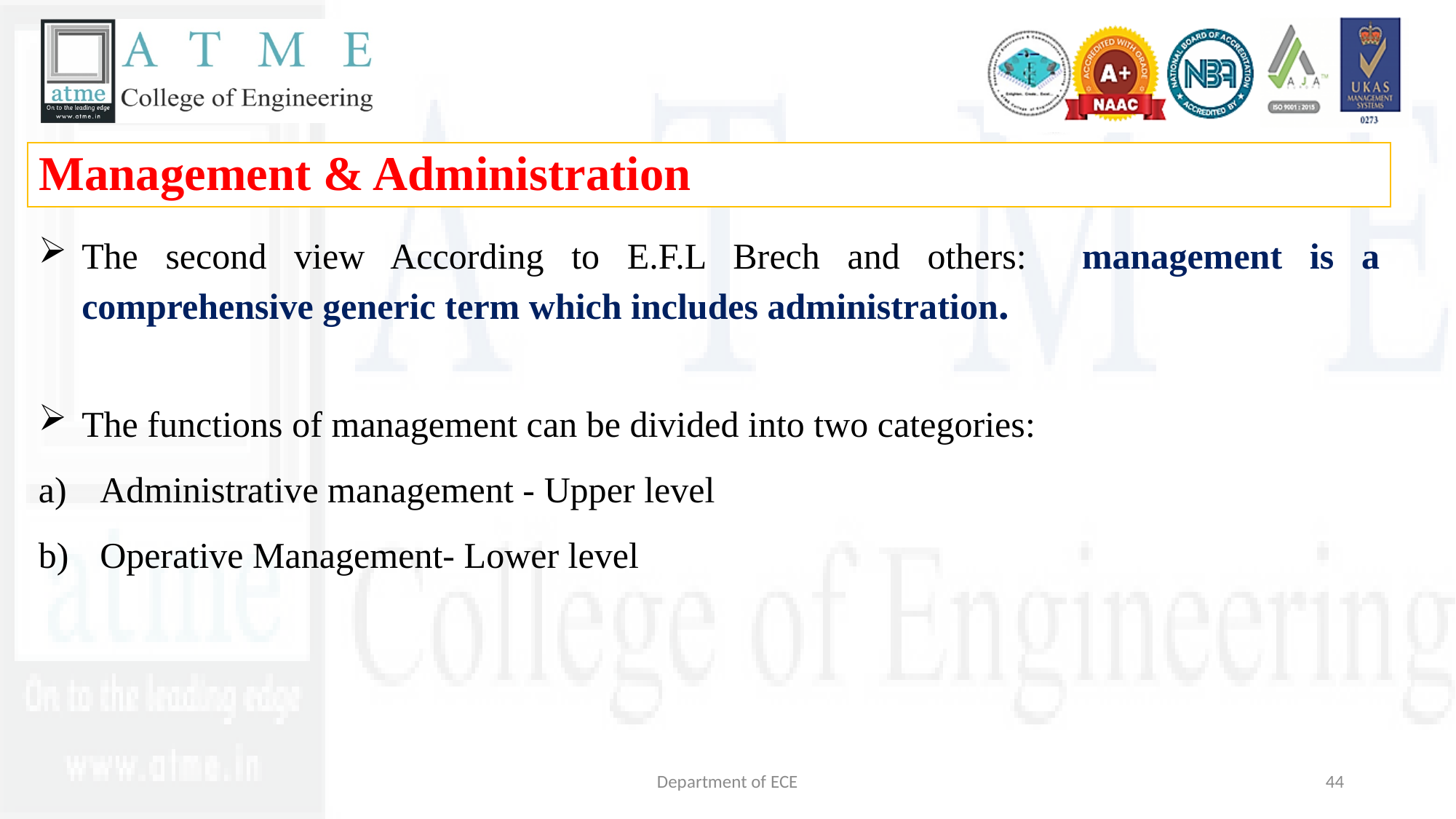

Management & Administration
The second view According to E.F.L Brech and others:  management is a comprehensive generic term which includes administration.

The functions of management can be divided into two categories:
Administrative management - Upper level
Operative Management- Lower level
Department of ECE
44